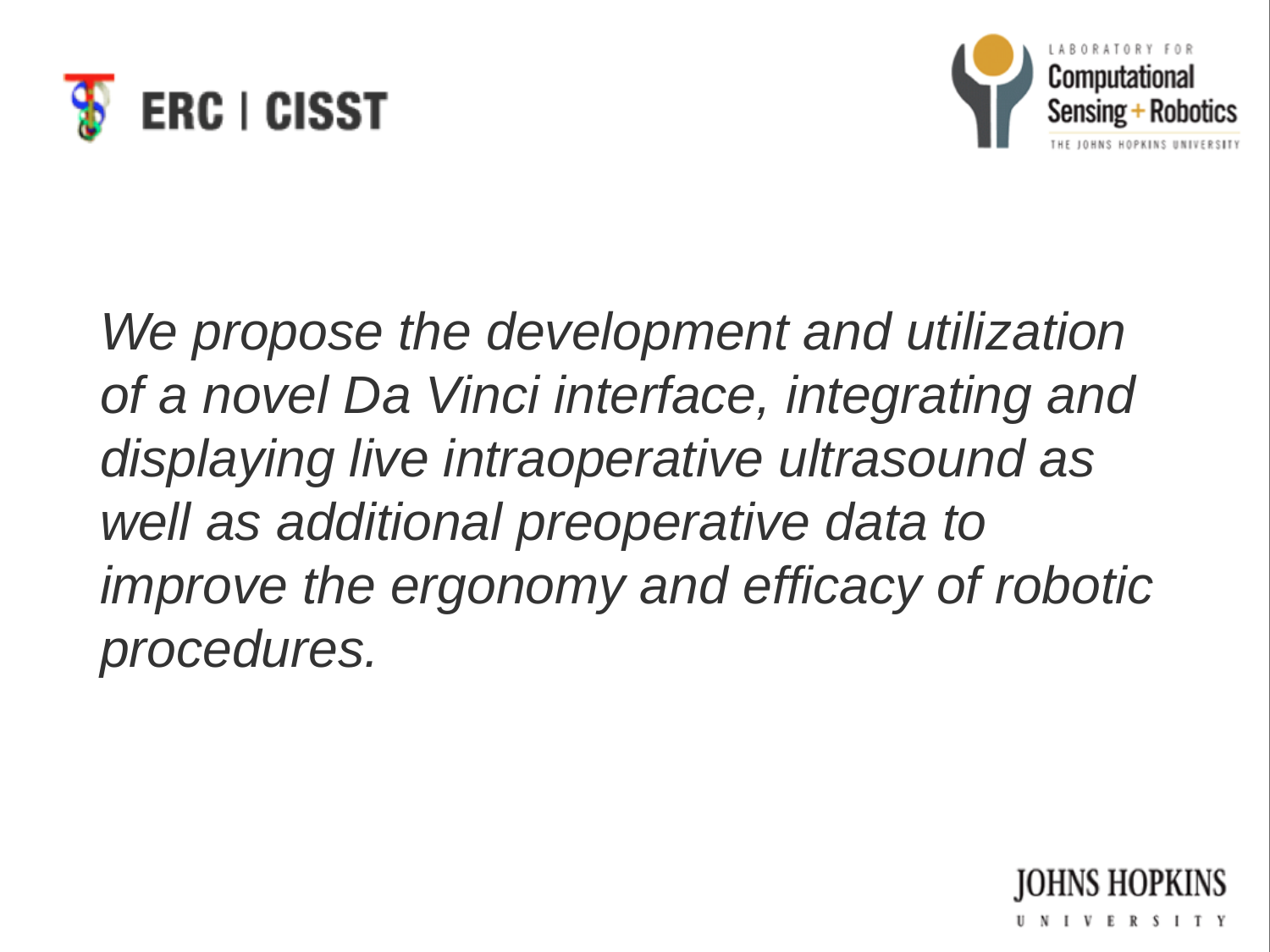

We propose the development and utilization of a novel Da Vinci interface, integrating and displaying live intraoperative ultrasound as well as additional preoperative data to improve the ergonomy and efficacy of robotic procedures.